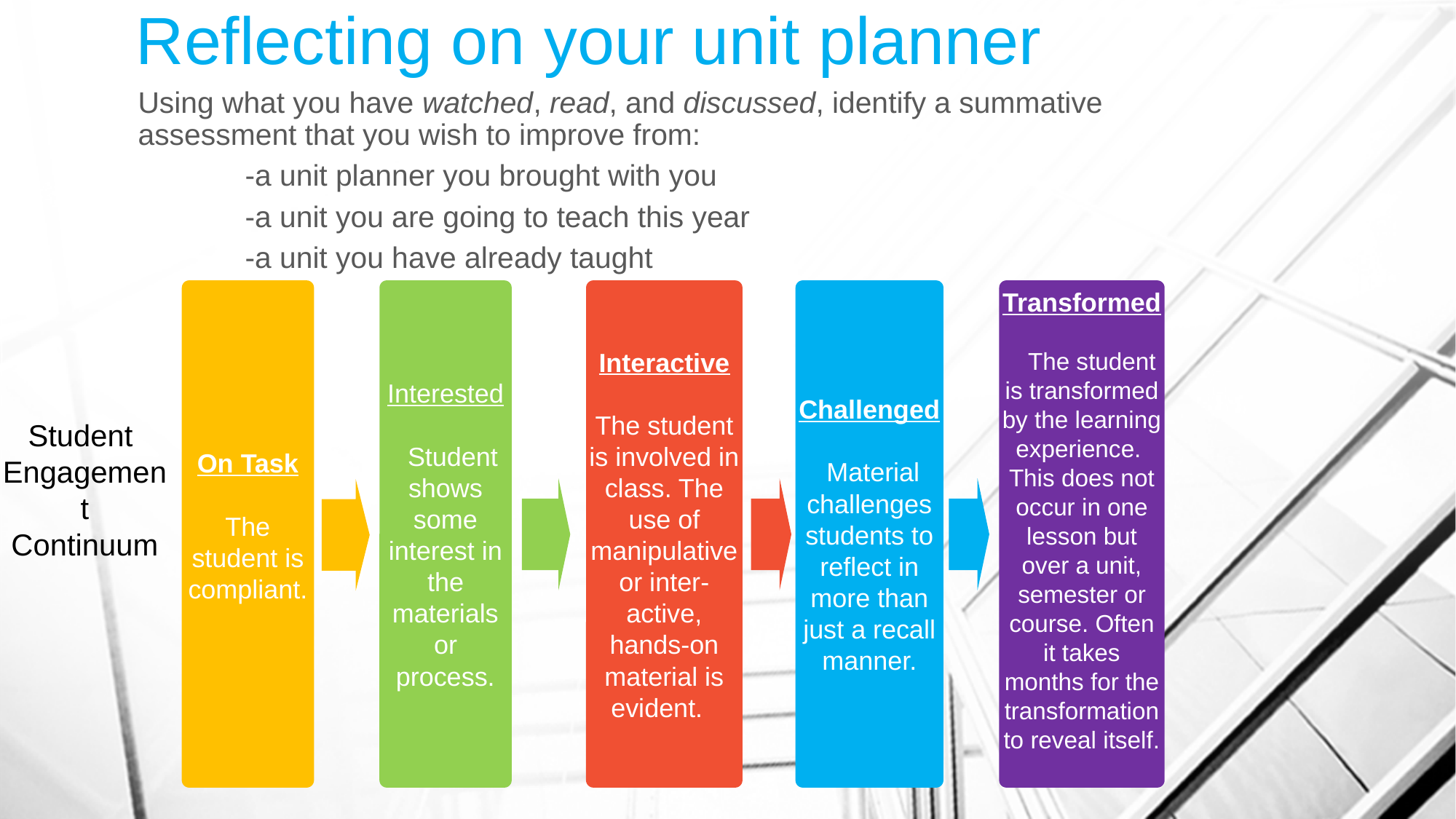

# Reflecting on your unit planner
Using what you have watched, read, and discussed, identify a summative assessment that you wish to improve from:
	-a unit planner you brought with you
	-a unit you are going to teach this year
	-a unit you have already taught

On Task

The student is compliant.

Interested

  Student shows some interest in the materials or process.

Interactive

The student is involved in class. The use of manipulative or inter-active, hands-on material is evident.

Challenged

 Material challenges students to reflect in more than just a recall manner.

Transformed

   The student is transformed by the learning experience.  This does not occur in one lesson but over a unit, semester or course. Often it takes months for the transformation to reveal itself.

Student
Engagement
Continuum